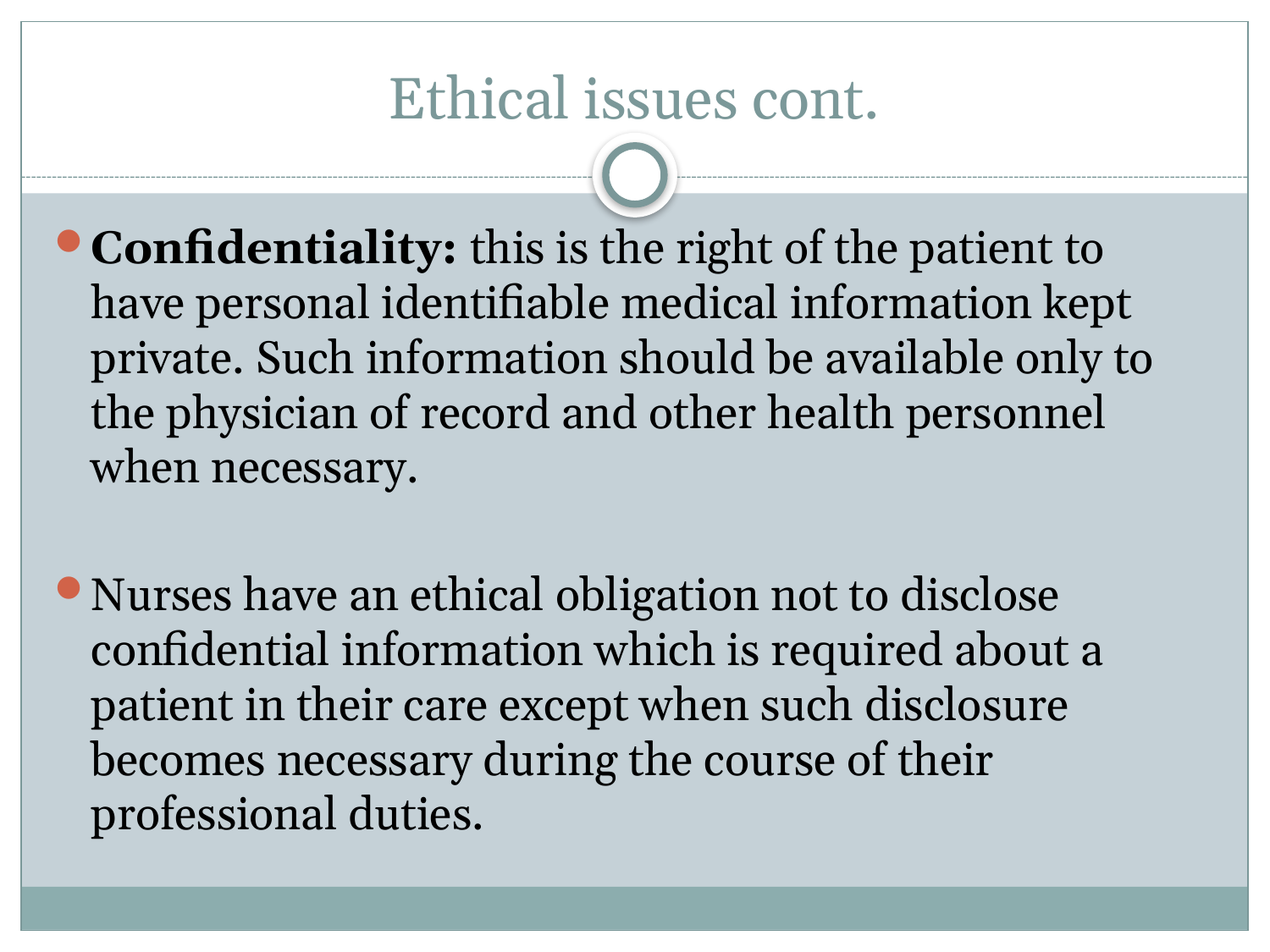

# Ethical issues cont.
Confidentiality: this is the right of the patient to have personal identifiable medical information kept private. Such information should be available only to the physician of record and other health personnel when necessary.

Nurses have an ethical obligation not to disclose confidential information which is required about a patient in their care except when such disclosure becomes necessary during the course of their professional duties.